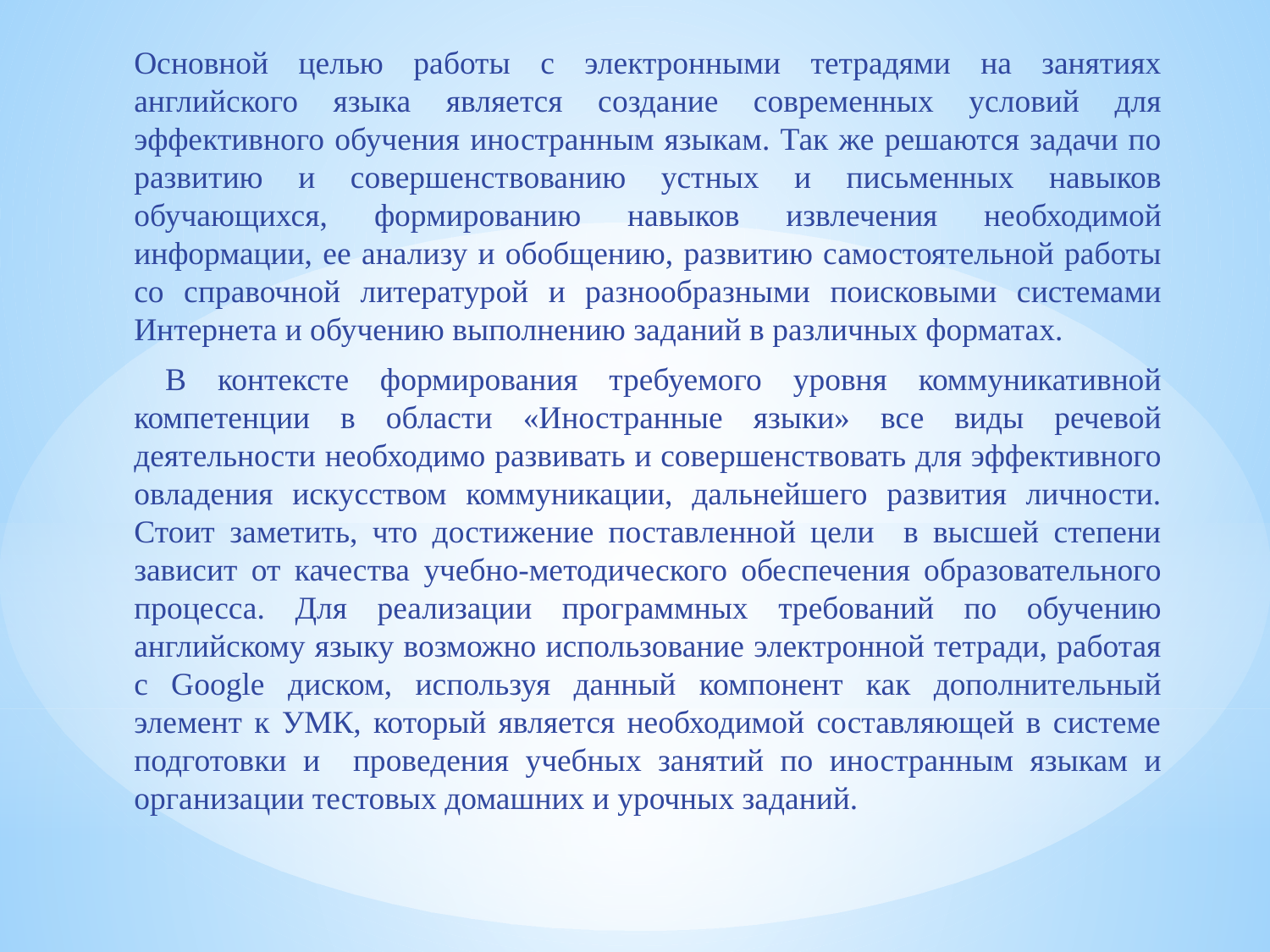

Основной целью работы с электронными тетрадями на занятиях английского языка является создание современных условий для эффективного обучения иностранным языкам. Так же решаются задачи по развитию и совершенствованию устных и письменных навыков обучающихся, формированию навыков извлечения необходимой информации, ее анализу и обобщению, развитию самостоятельной работы со справочной литературой и разнообразными поисковыми системами Интернета и обучению выполнению заданий в различных форматах.
 В контексте формирования требуемого уровня коммуникативной компетенции в области «Иностранные языки» все виды речевой деятельности необходимо развивать и совершенствовать для эффективного овладения искусством коммуникации, дальнейшего развития личности. Стоит заметить, что достижение поставленной цели  в высшей степени зависит от качества учебно-методического обеспечения образовательного процесса. Для реализации программных требований по обучению английскому языку возможно использование электронной тетради, работая с Google диском, используя данный компонент как дополнительный элемент к УМК, который является необходимой составляющей в системе подготовки и  проведения учебных занятий по иностранным языкам и организации тестовых домашних и урочных заданий.
#